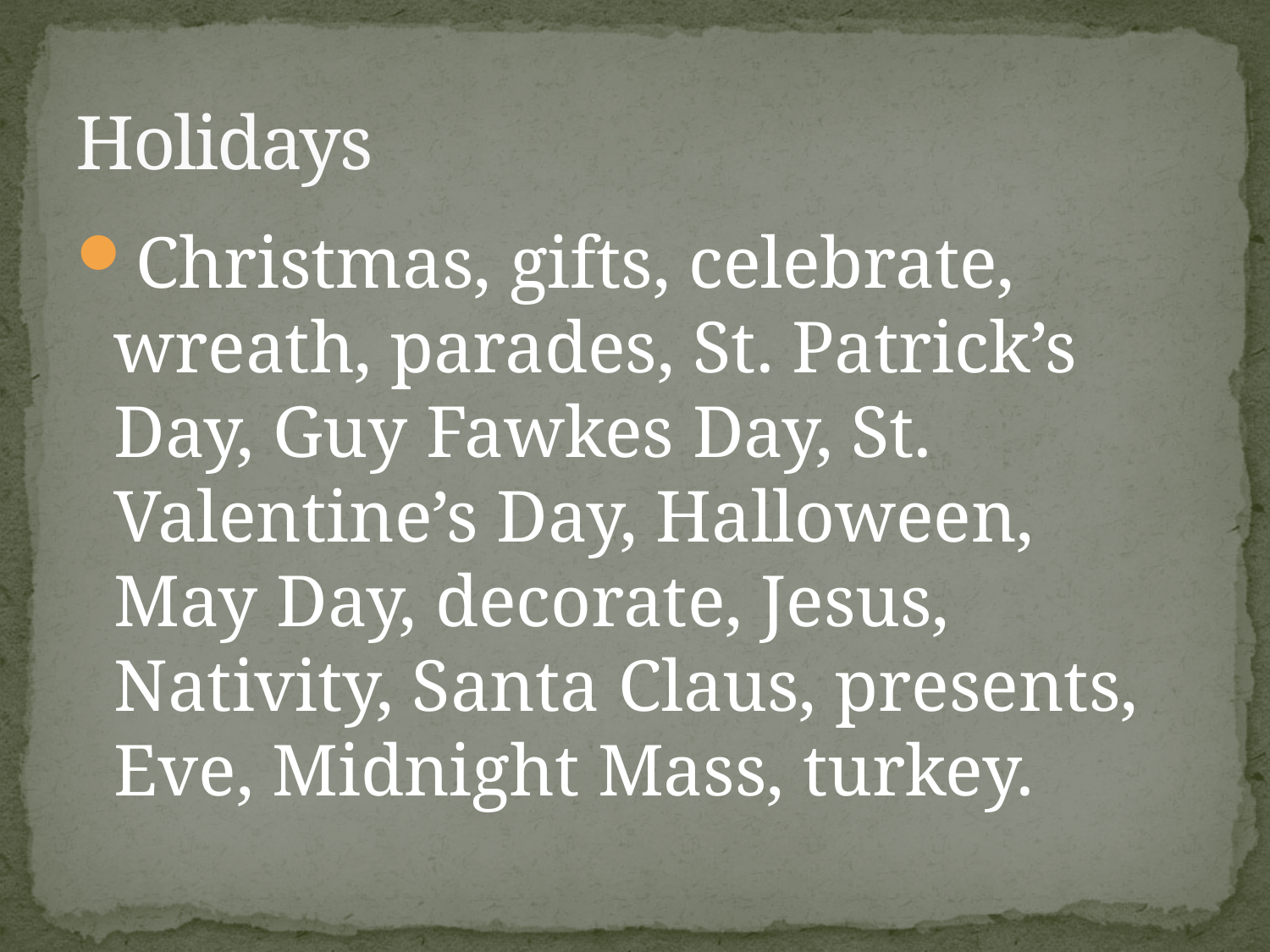

# Holidays
Christmas, gifts, celebrate, wreath, parades, St. Patrick’s Day, Guy Fawkes Day, St. Valentine’s Day, Halloween, May Day, decorate, Jesus, Nativity, Santa Claus, presents, Eve, Midnight Mass, turkey.